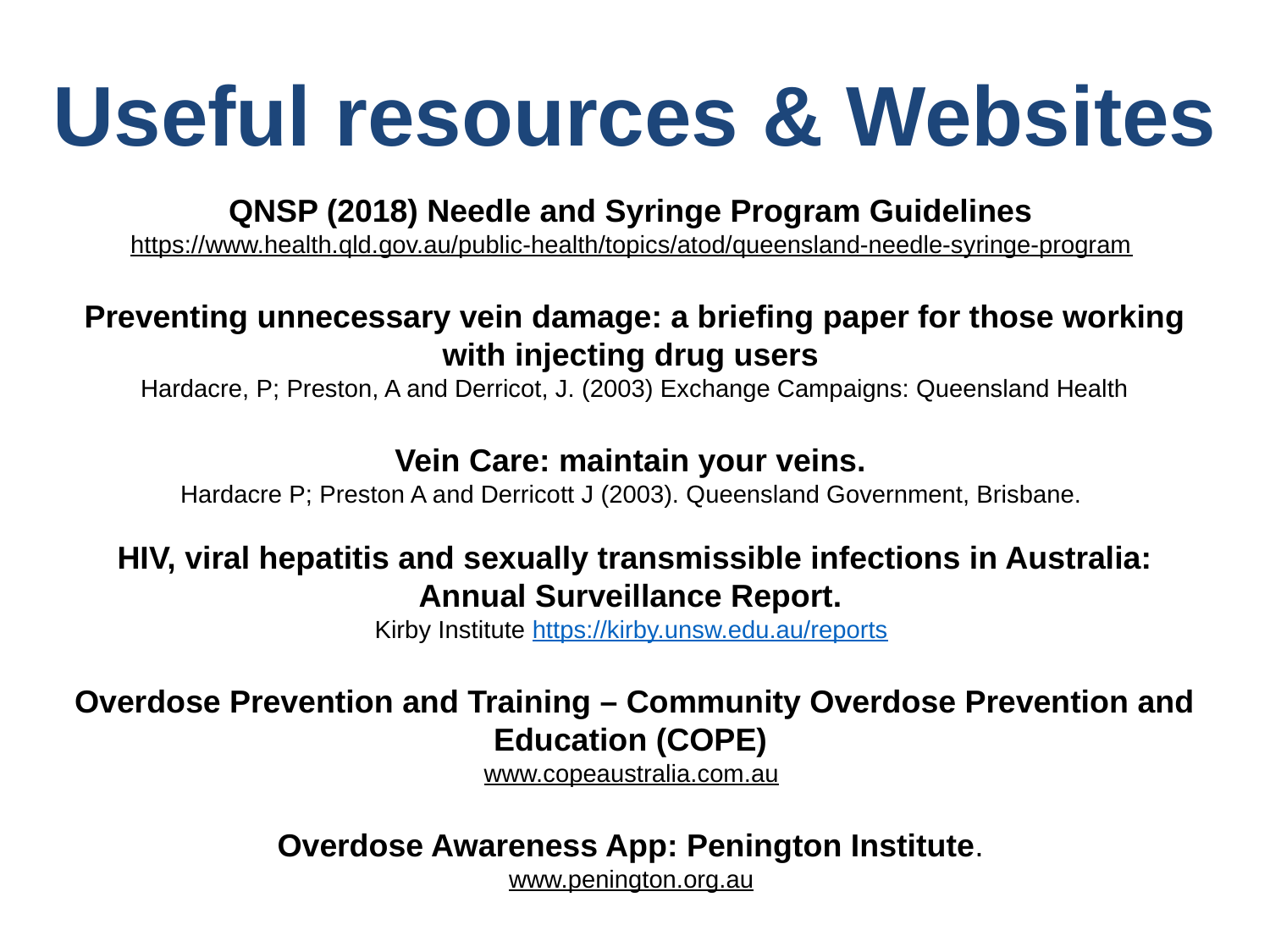

# Useful resources & Websites
QNSP (2018) Needle and Syringe Program Guidelines
https://www.health.qld.gov.au/public-health/topics/atod/queensland-needle-syringe-program

Preventing unnecessary vein damage: a briefing paper for those working with injecting drug users
Hardacre, P; Preston, A and Derricot, J. (2003) Exchange Campaigns: Queensland Health

Vein Care: maintain your veins.
Hardacre P; Preston A and Derricott J (2003). Queensland Government, Brisbane.

HIV, viral hepatitis and sexually transmissible infections in Australia: Annual Surveillance Report.
Kirby Institute https://kirby.unsw.edu.au/reports

Overdose Prevention and Training – Community Overdose Prevention and Education (COPE)
www.copeaustralia.com.au

Overdose Awareness App: Penington Institute.
www.penington.org.au